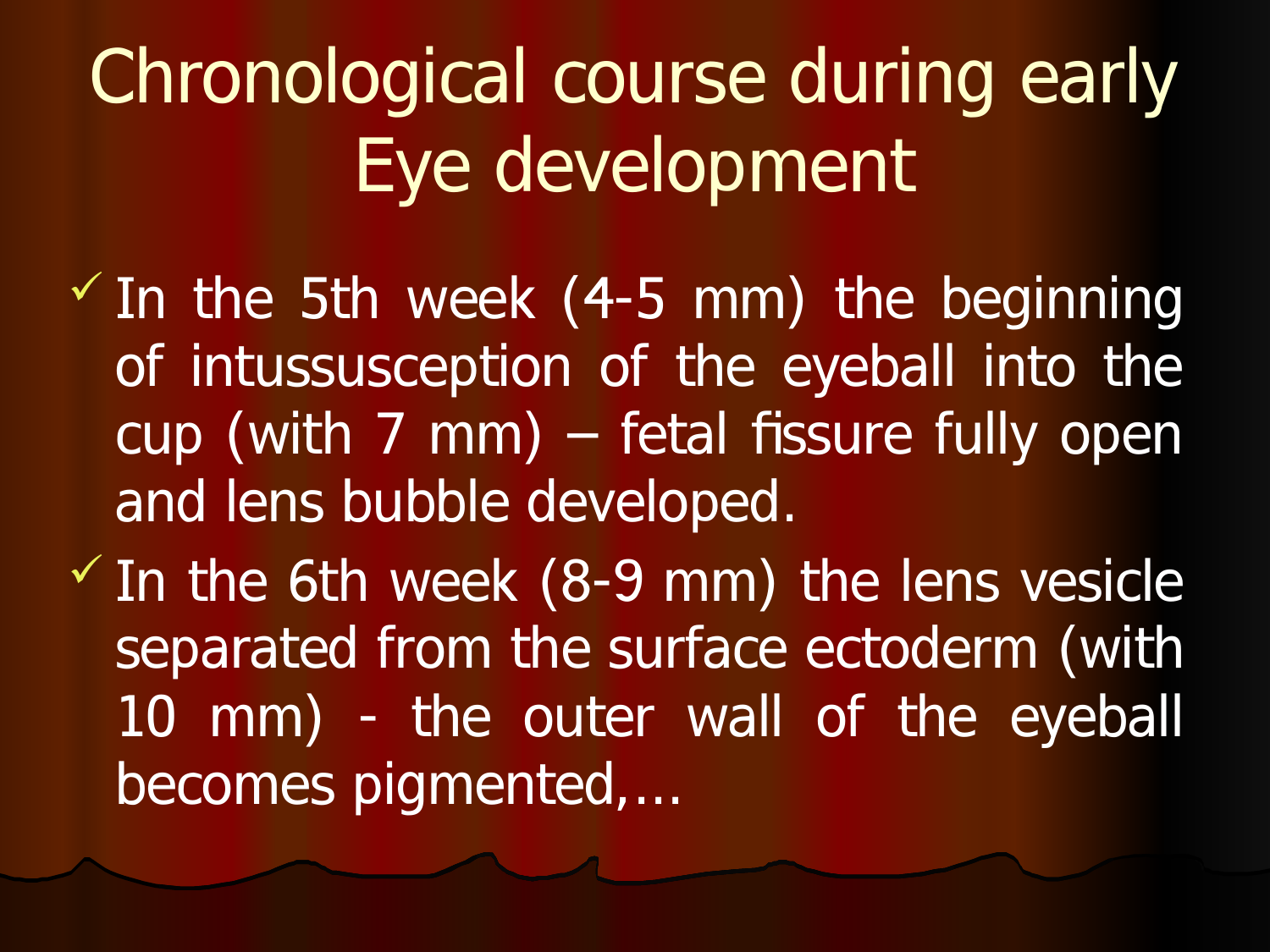

# Chronological course during early Eye development
In the 5th week (4-5 mm) the beginning of intussusception of the eyeball into the cup (with 7 mm) – fetal fissure fully open and lens bubble developed.
In the 6th week (8-9 mm) the lens vesicle separated from the surface ectoderm (with 10 mm) - the outer wall of the eyeball becomes pigmented,...